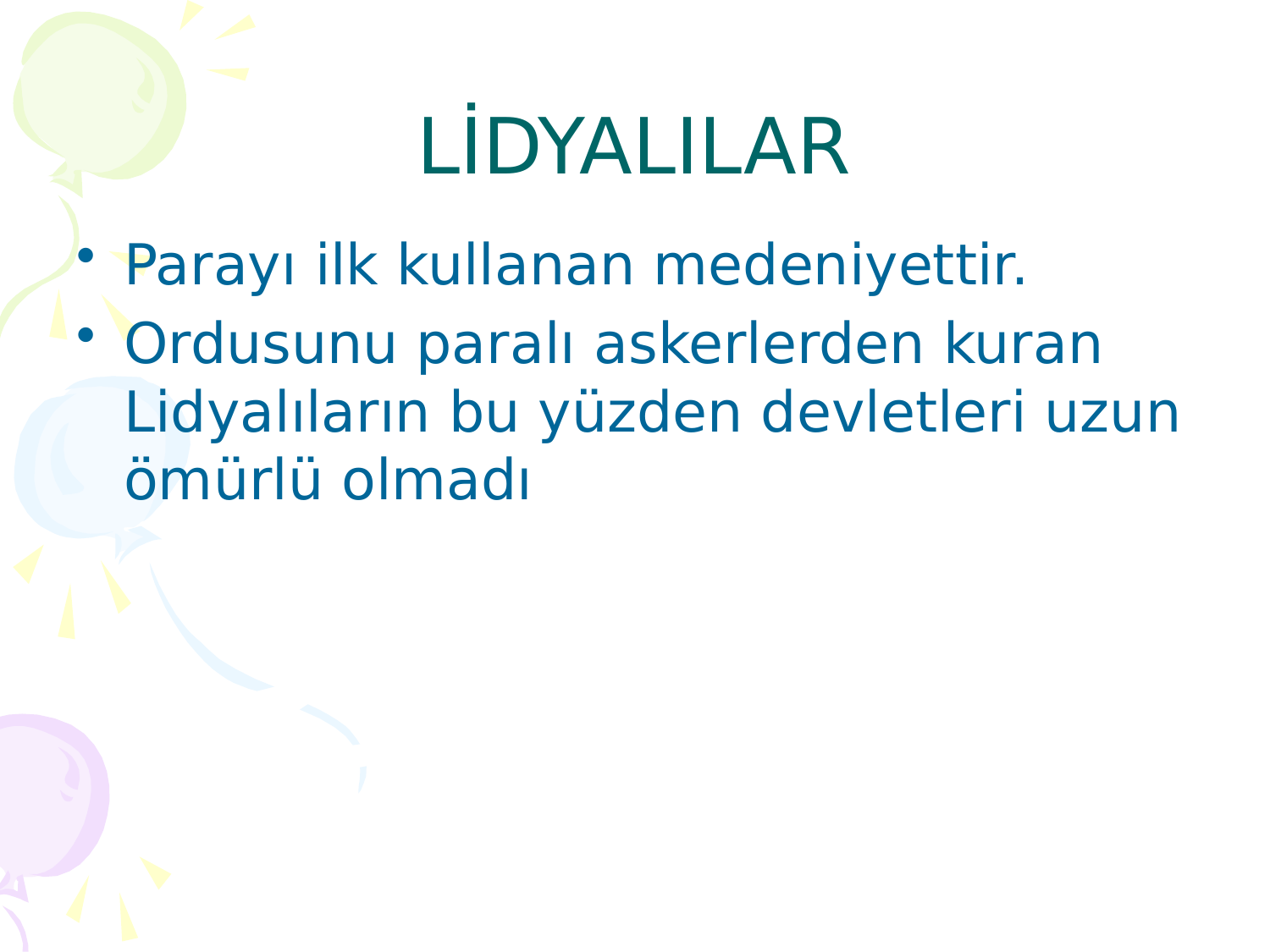

# LİDYALILAR
Parayı ilk kullanan medeniyettir.
Ordusunu paralı askerlerden kuran Lidyalıların bu yüzden devletleri uzun ömürlü olmadı